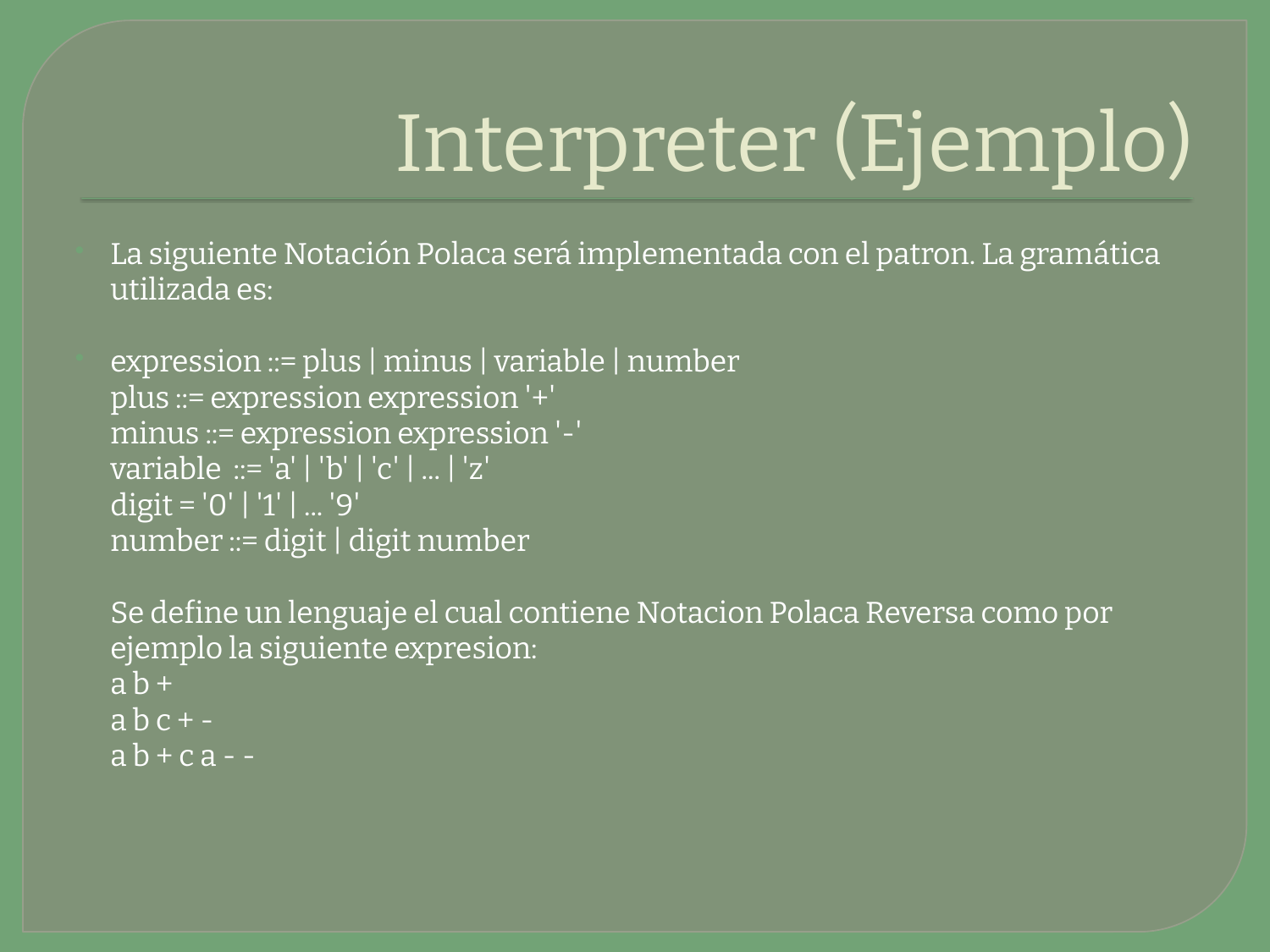

# Interpreter (Ejemplo)
La siguiente Notación Polaca será implementada con el patron. La gramática utilizada es:
expression ::= plus | minus | variable | number
plus ::= expression expression '+'
minus ::= expression expression '-'
variable  ::= 'a' | 'b' | 'c' | ... | 'z'
digit = '0' | '1' | ... '9'
number ::= digit | digit number
Se define un lenguaje el cual contiene Notacion Polaca Reversa como por ejemplo la siguiente expresion:
a b +
a b c + -
a b + c a - -